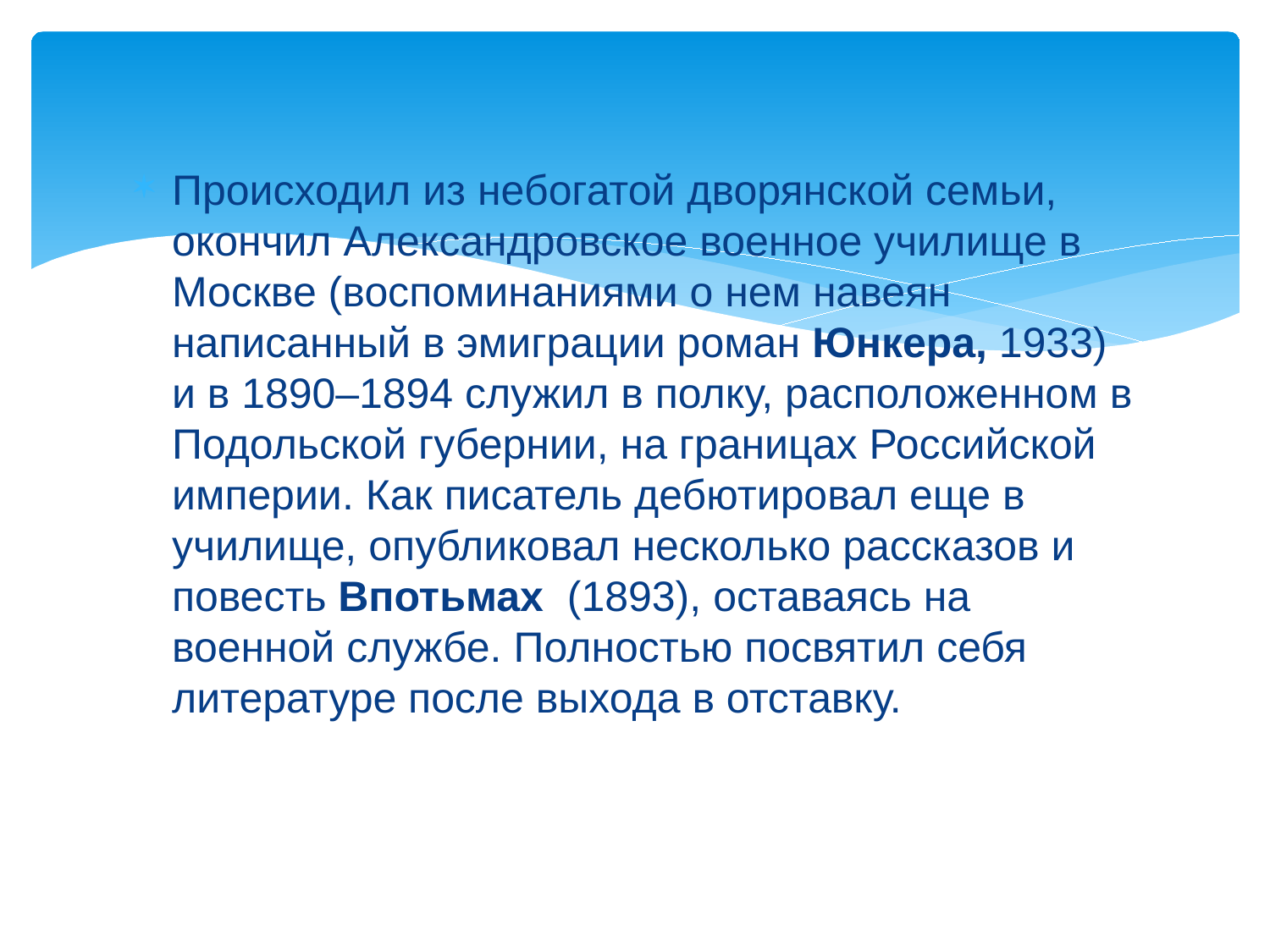

Происходил из небогатой дворянской семьи, окончил Александровское военное училище в Москве (воспоминаниями о нем навеян написанный в эмиграции роман Юнкера, 1933) и в 1890–1894 служил в полку, расположенном в Подольской губернии, на границах Российской империи. Как писатель дебютировал еще в училище, опубликовал несколько рассказов и повесть Впотьмах  (1893), оставаясь на военной службе. Полностью посвятил себя литературе после выхода в отставку.